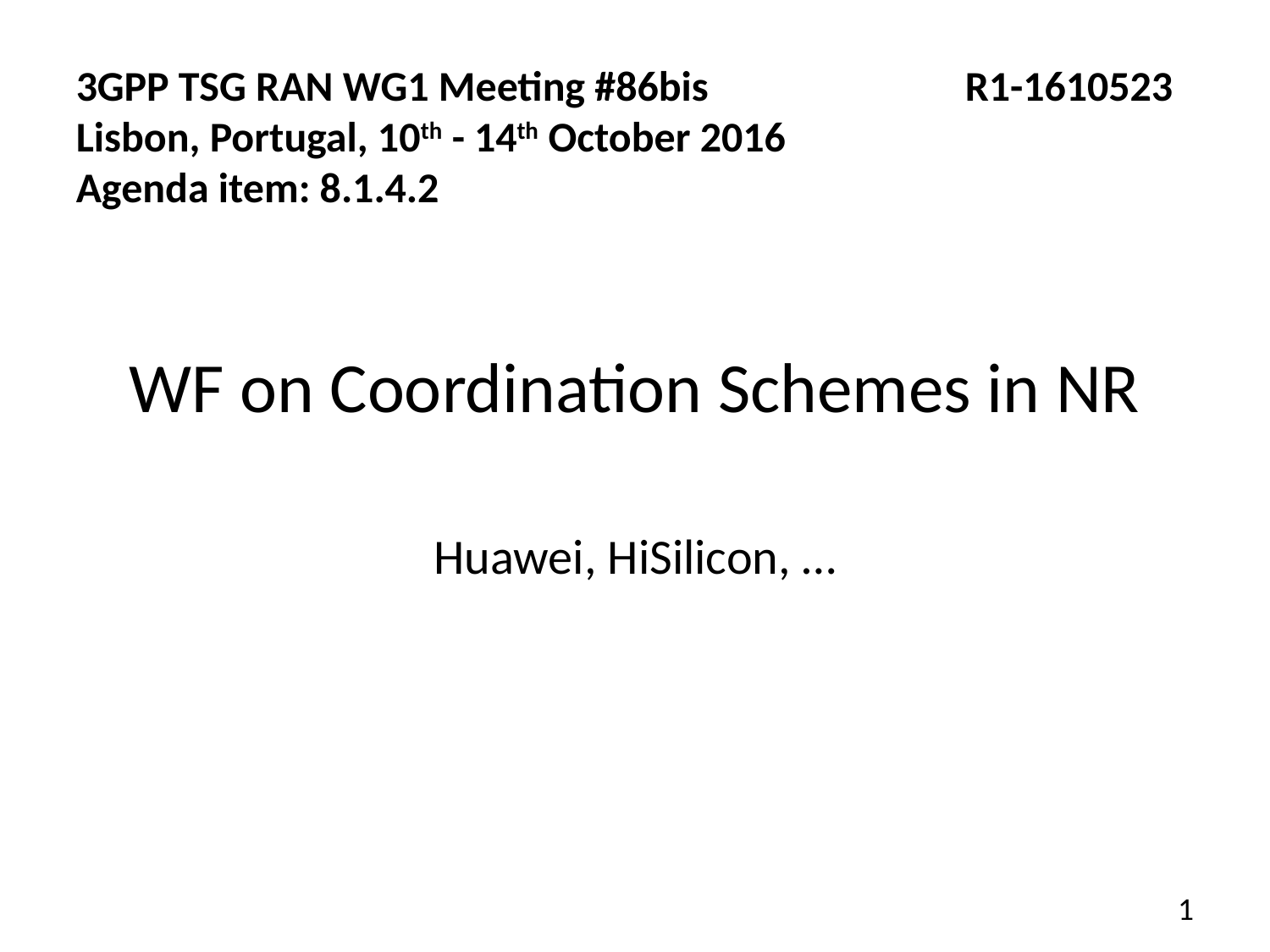

3GPP TSG RAN WG1 Meeting #86bis			R1-1610523  Lisbon, Portugal, 10th - 14th October 2016
Agenda item: 8.1.4.2
WF on Coordination Schemes in NR
Huawei, HiSilicon, …
1